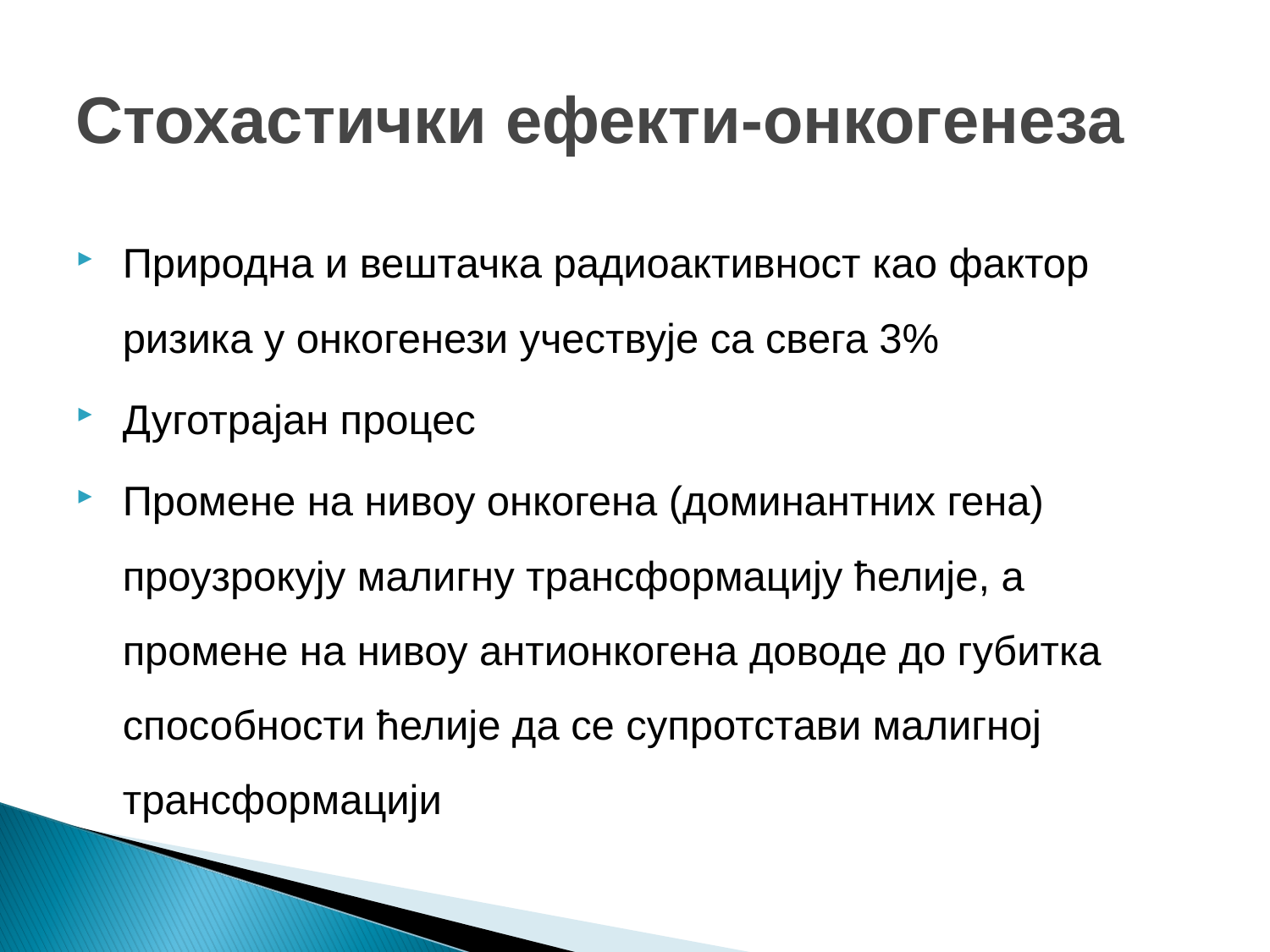

# Стохастички ефекти-онкогенеза
Природна и вештачка радиоактивност као фактор ризика у онкогенези учествује са свега 3%
Дуготрајан процес
Промене на нивоу онкогена (доминантних гена) проузрокују малигну трансформацију ћелије, а промене на нивоу антионкогена доводе до губитка способности ћелије да се супротстави малигној трансформацији